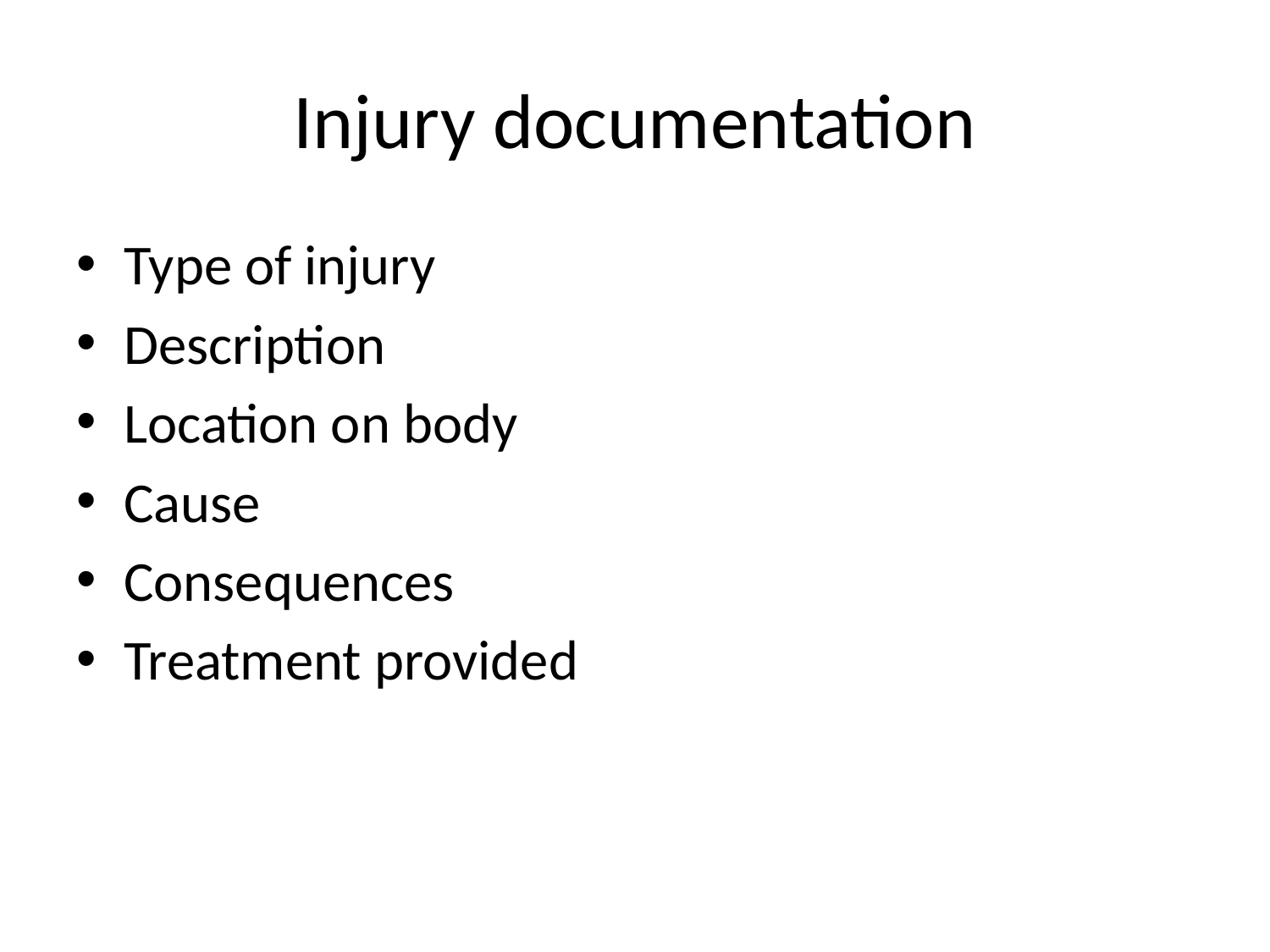

# Injury documentation
Type of injury
Description
Location on body
Cause
Consequences
Treatment provided